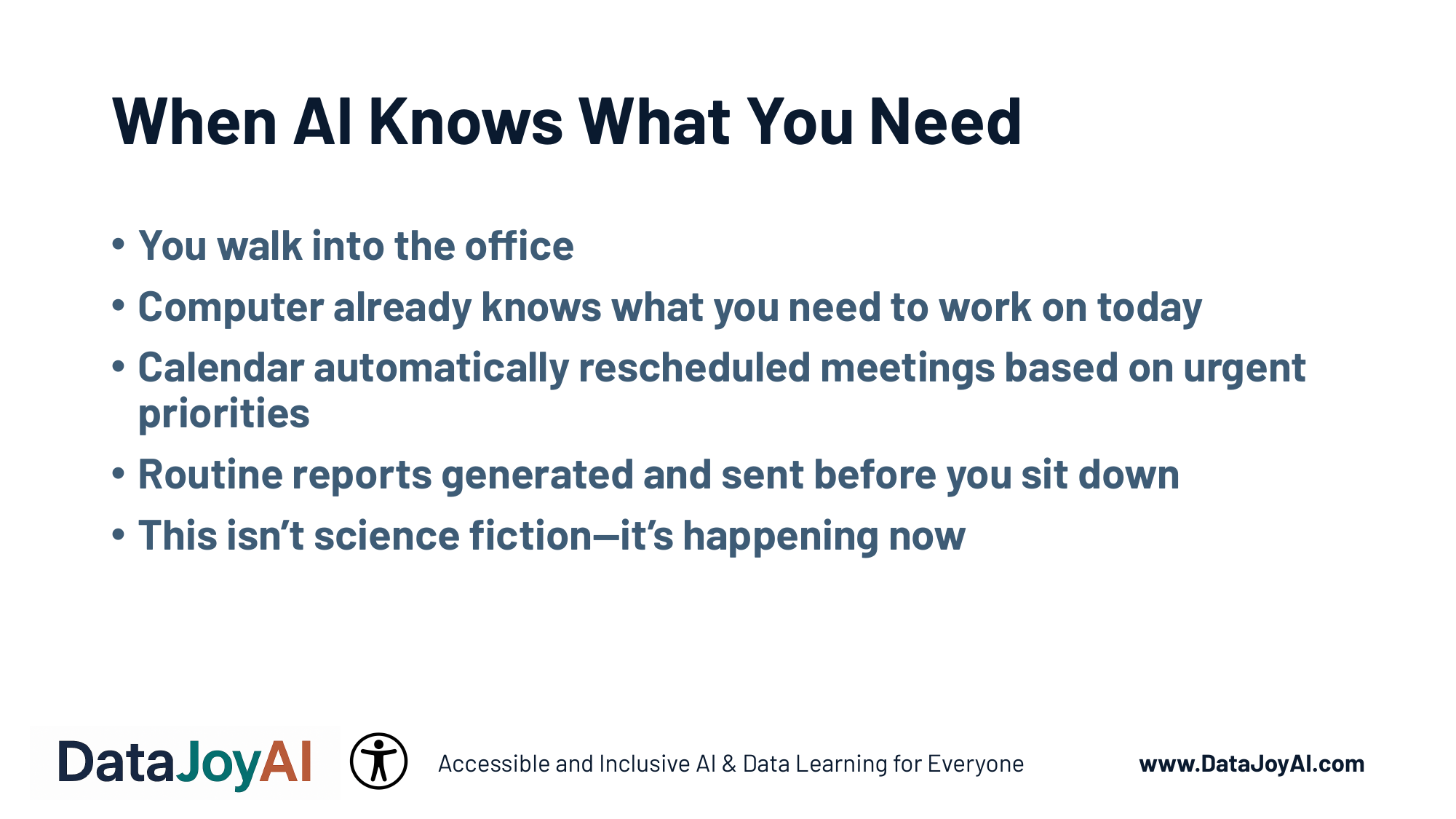

# When AI Knows What You Need
You walk into the office
Computer already knows what you need to work on today
Calendar automatically rescheduled meetings based on urgent priorities
Routine reports generated and sent before you sit down
This isn’t science fiction—it’s happening now